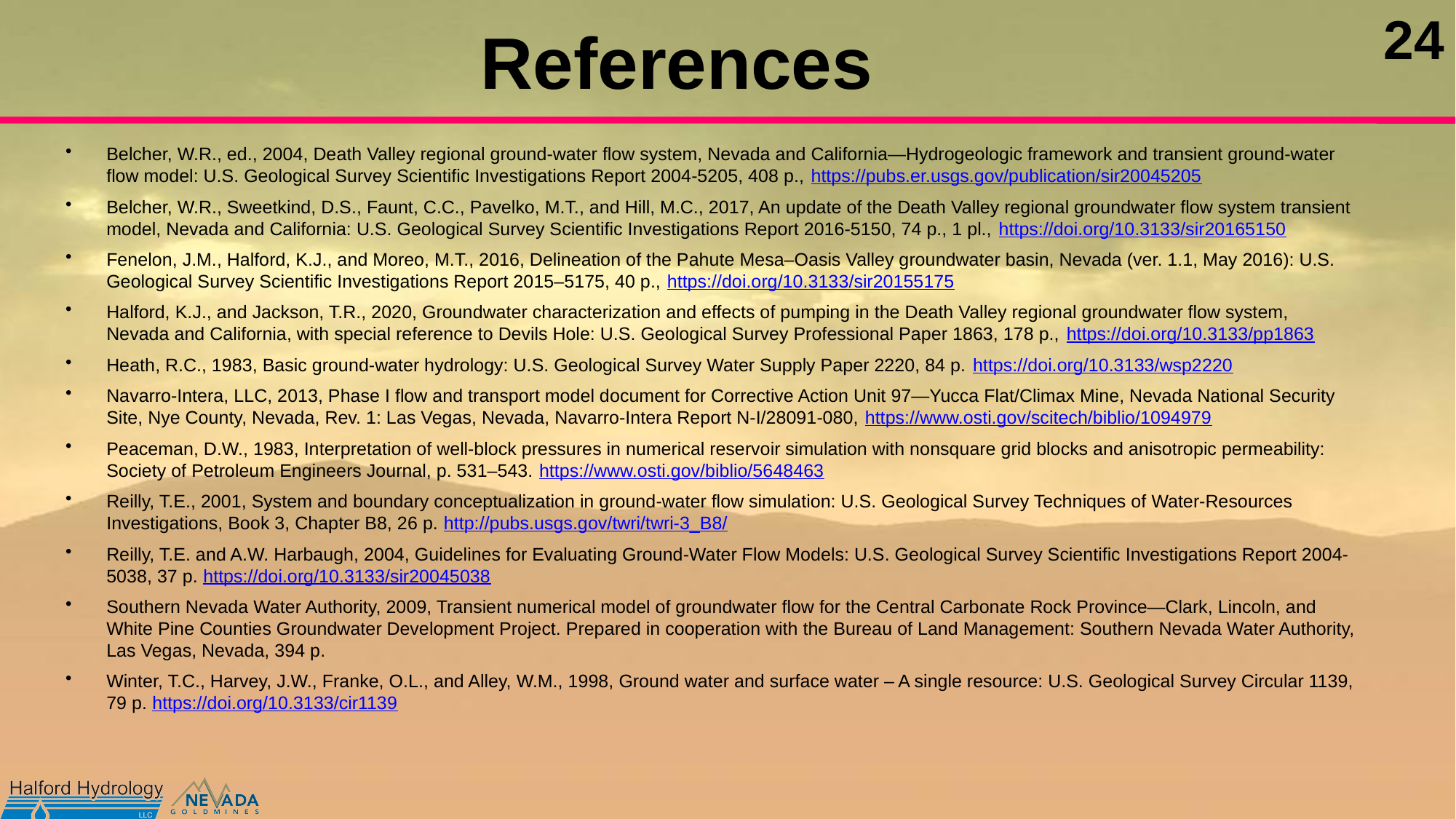

# References
Belcher, W.R., ed., 2004, Death Valley regional ground-water flow system, Nevada and California—Hydrogeologic framework and transient ground-water flow model: U.S. Geological Survey Scientific Investigations Report 2004-5205, 408 p., https://pubs.er.usgs.gov/publication/sir20045205
Belcher, W.R., Sweetkind, D.S., Faunt, C.C., Pavelko, M.T., and Hill, M.C., 2017, An update of the Death Valley regional groundwater flow system transient model, Nevada and California: U.S. Geological Survey Scientific Investigations Report 2016-5150, 74 p., 1 pl., https://doi.org/10.3133/sir20165150
Fenelon, J.M., Halford, K.J., and Moreo, M.T., 2016, Delineation of the Pahute Mesa–Oasis Valley groundwater basin, Nevada (ver. 1.1, May 2016): U.S. Geological Survey Scientific Investigations Report 2015–5175, 40 p., https://doi.org/10.3133/sir20155175
Halford, K.J., and Jackson, T.R., 2020, Groundwater characterization and effects of pumping in the Death Valley regional groundwater flow system, Nevada and California, with special reference to Devils Hole: U.S. Geological Survey Professional Paper 1863, 178 p., https://doi.org/10.3133/pp1863
Heath, R.C., 1983, Basic ground-water hydrology: U.S. Geological Survey Water Supply Paper 2220, 84 p. https://doi.org/10.3133/wsp2220
Navarro-Intera, LLC, 2013, Phase I flow and transport model document for Corrective Action Unit 97—Yucca Flat/Climax Mine, Nevada National Security Site, Nye County, Nevada, Rev. 1: Las Vegas, Nevada, Navarro-Intera Report N-I/28091-080, https://www.osti.gov/scitech/biblio/1094979
Peaceman, D.W., 1983, Interpretation of well-block pressures in numerical reservoir simulation with nonsquare grid blocks and anisotropic permeability: Society of Petroleum Engineers Journal, p. 531–543. https://www.osti.gov/biblio/5648463
Reilly, T.E., 2001, System and boundary conceptualization in ground-water flow simulation: U.S. Geological Survey Techniques of Water-Resources Investigations, Book 3, Chapter B8, 26 p. http://pubs.usgs.gov/twri/twri-3_B8/
Reilly, T.E. and A.W. Harbaugh, 2004, Guidelines for Evaluating Ground-Water Flow Models: U.S. Geological Survey Scientific Investigations Report 2004-5038, 37 p. https://doi.org/10.3133/sir20045038
Southern Nevada Water Authority, 2009, Transient numerical model of groundwater flow for the Central Carbonate Rock Province—Clark, Lincoln, and White Pine Counties Groundwater Development Project. Prepared in cooperation with the Bureau of Land Management: Southern Nevada Water Authority, Las Vegas, Nevada, 394 p.
Winter, T.C., Harvey, J.W., Franke, O.L., and Alley, W.M., 1998, Ground water and surface water – A single resource: U.S. Geological Survey Circular 1139, 79 p. https://doi.org/10.3133/cir1139